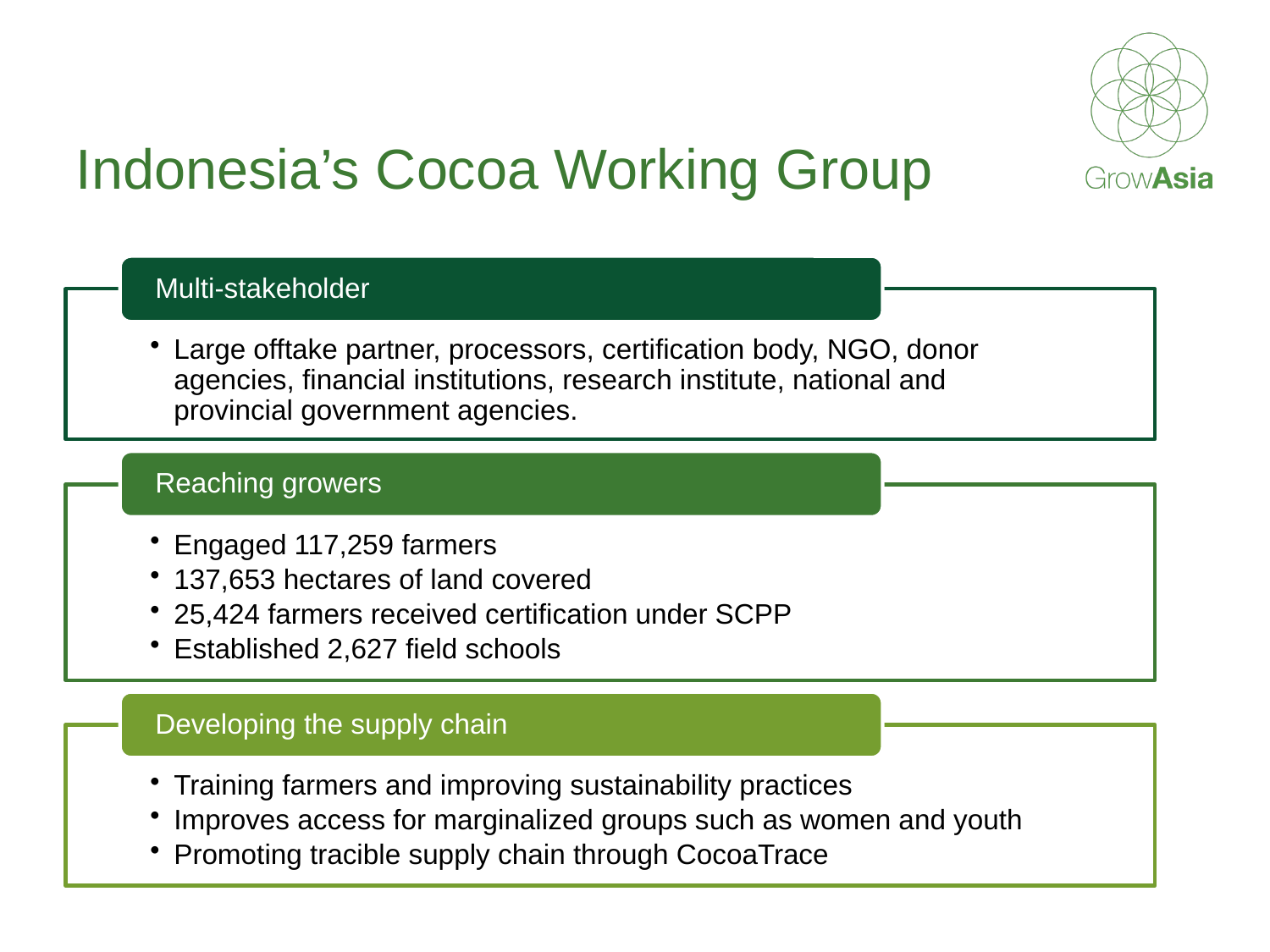

Indonesia’s Cocoa Working Group
Large offtake partner, processors, certification body, NGO, donor agencies, financial institutions, research institute, national and provincial government agencies.
Multi-stakeholder
Engaged 117,259 farmers
137,653 hectares of land covered
25,424 farmers received certification under SCPP
Established 2,627 field schools
Reaching growers
Training farmers and improving sustainability practices
Improves access for marginalized groups such as women and youth
Promoting tracible supply chain through CocoaTrace
Developing the supply chain